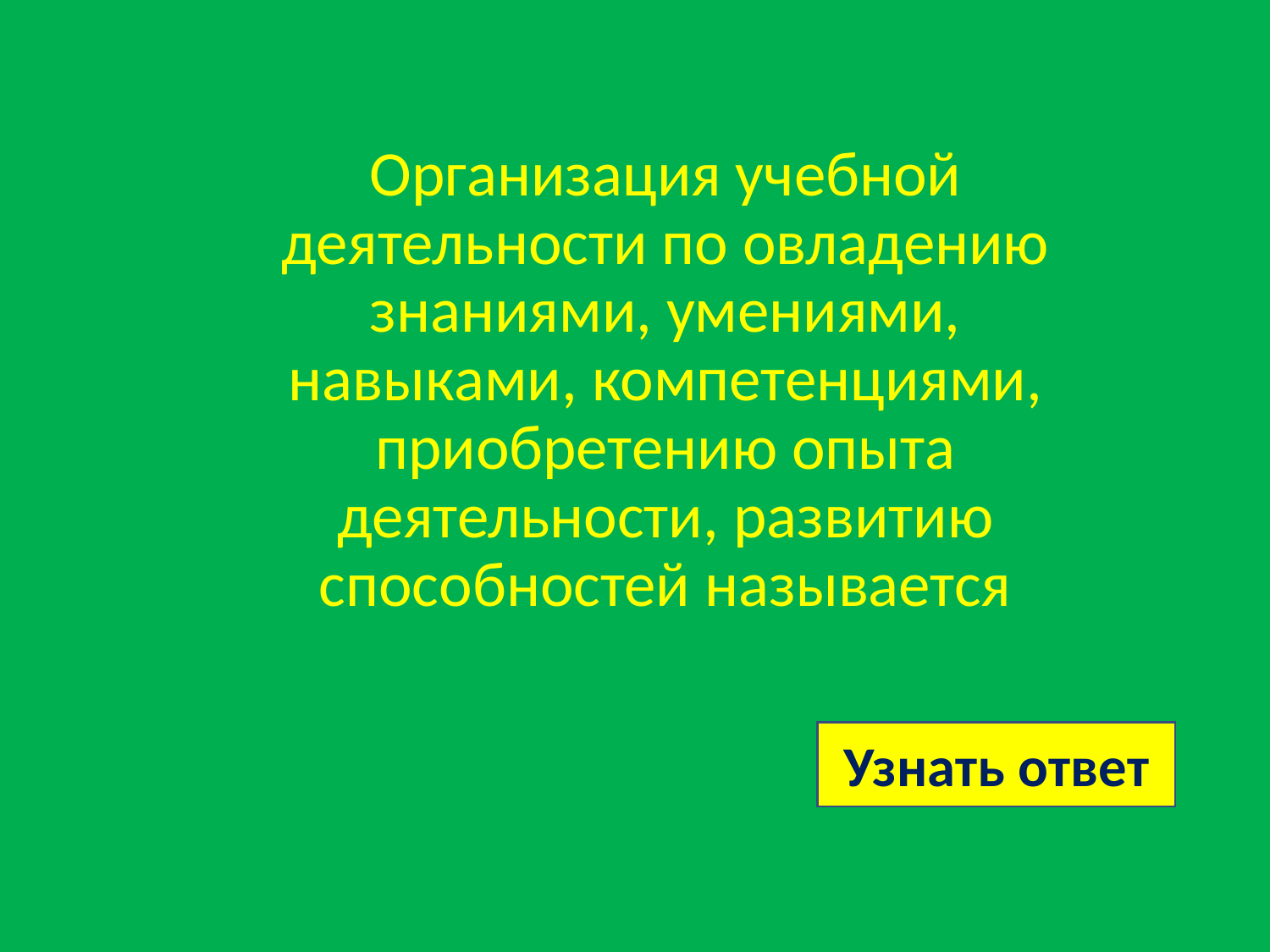

# Организация учебной деятельности по овладению знания­ми, умениями, навыками, компетенциями, приобретению опыта деятельности, развитию способностей называется